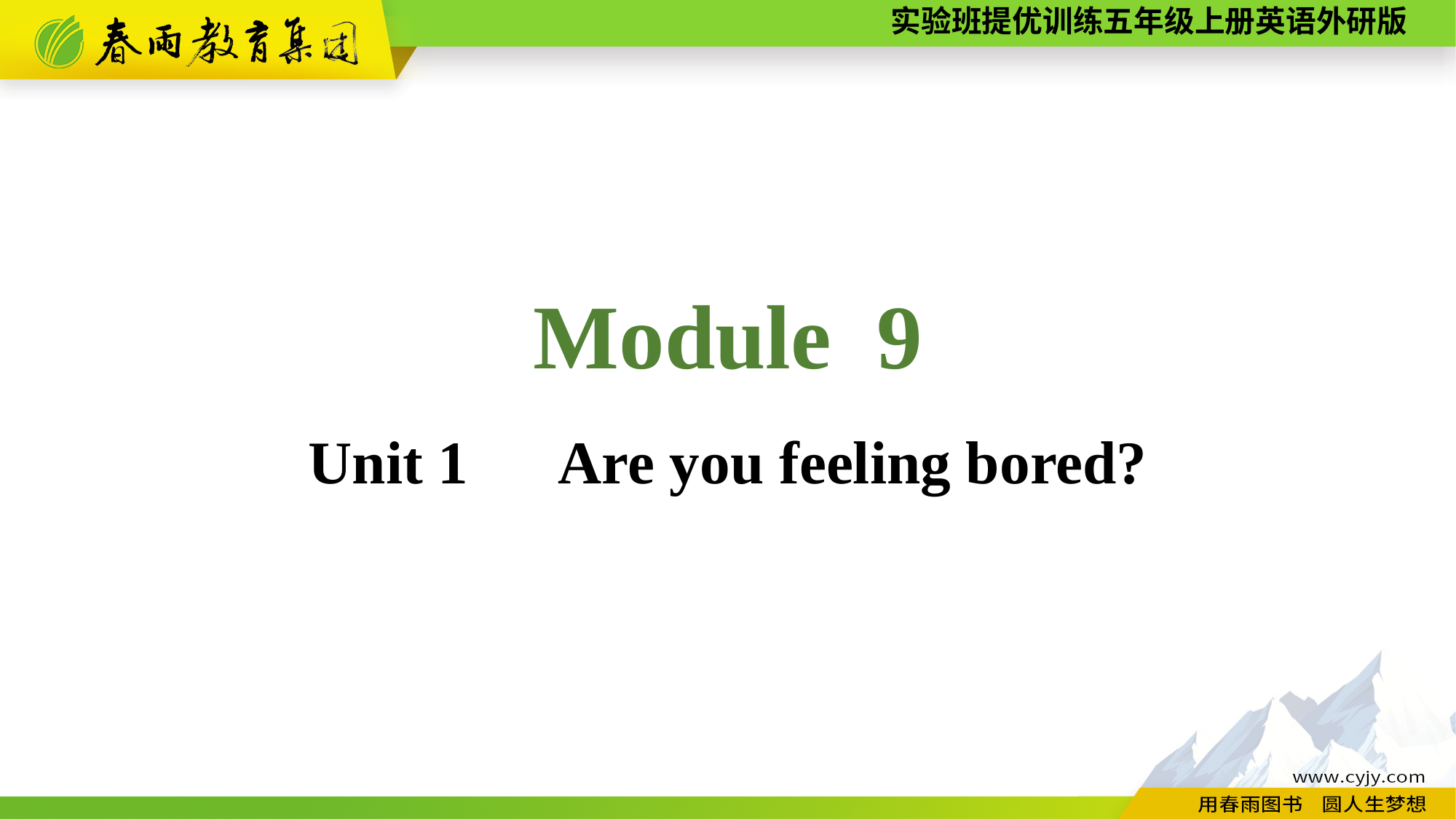

Module  9
Unit 1　Are you feeling bored?